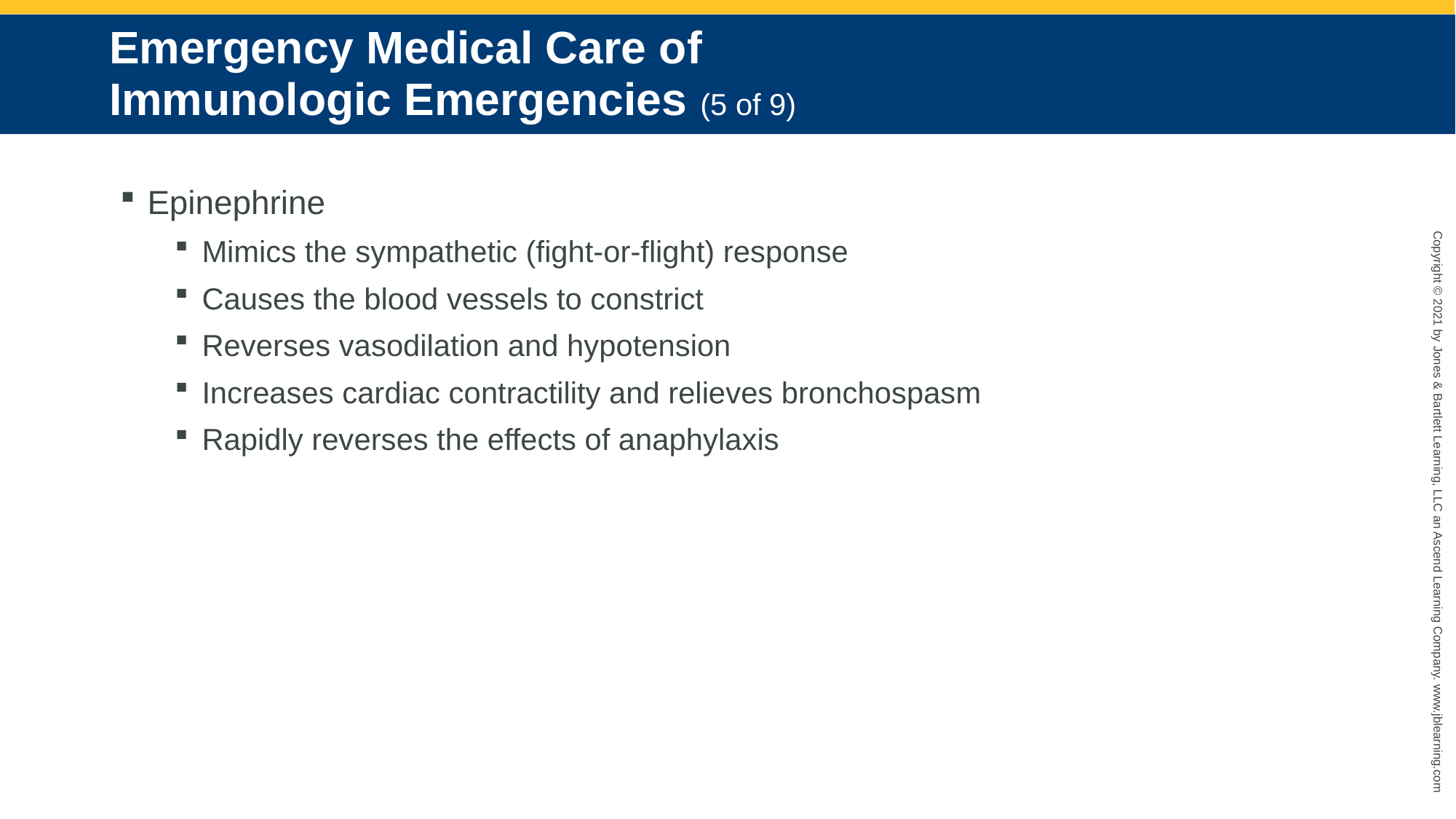

# Emergency Medical Care of Immunologic Emergencies (5 of 9)
Epinephrine
Mimics the sympathetic (fight-or-flight) response
Causes the blood vessels to constrict
Reverses vasodilation and hypotension
Increases cardiac contractility and relieves bronchospasm
Rapidly reverses the effects of anaphylaxis